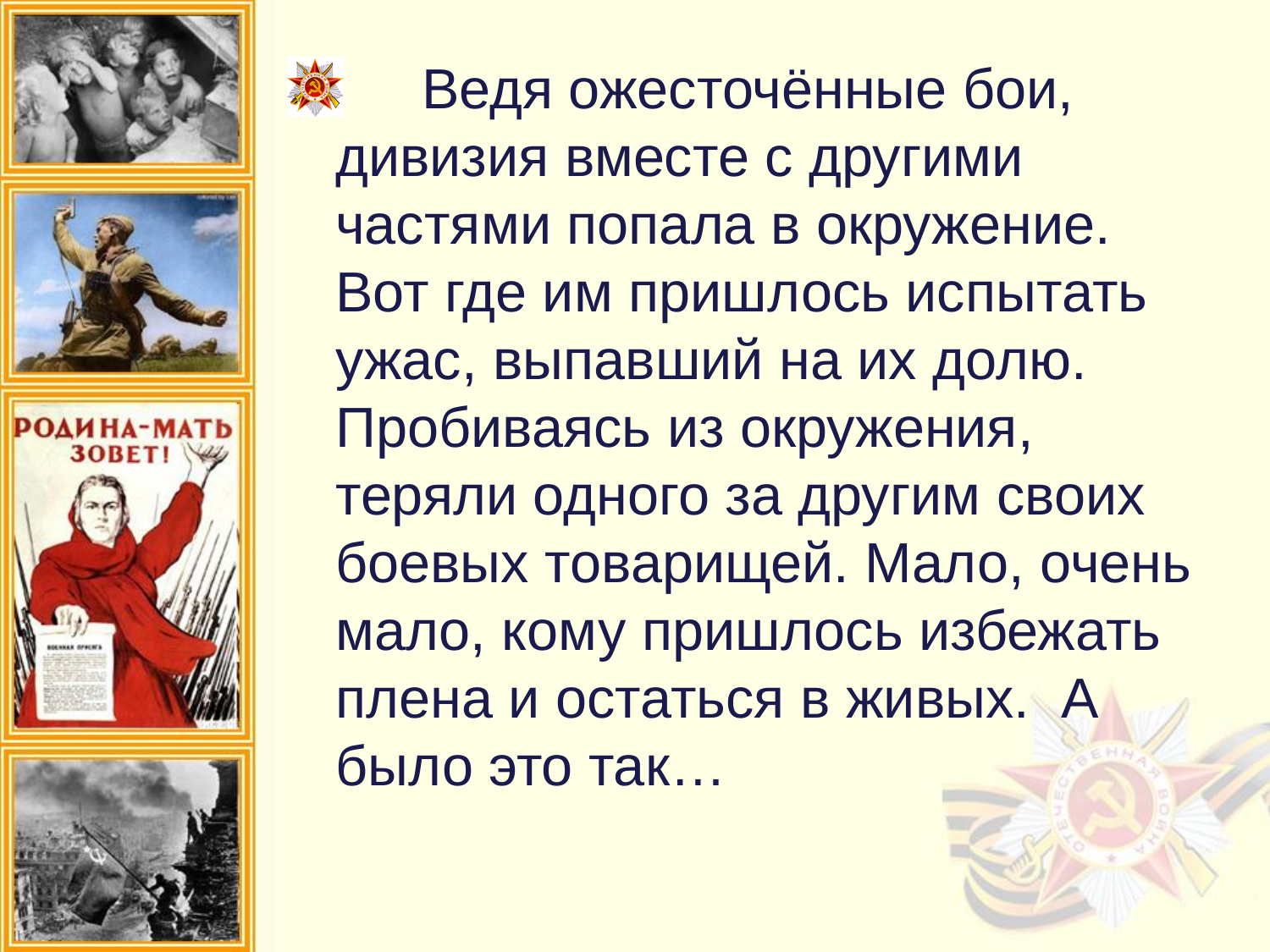

Ведя ожесточённые бои, дивизия вместе с другими частями попала в окружение. Вот где им пришлось испытать ужас, выпавший на их долю. Пробиваясь из окружения, теряли одного за другим своих боевых товарищей. Мало, очень мало, кому пришлось избежать плена и остаться в живых.  А было это так…